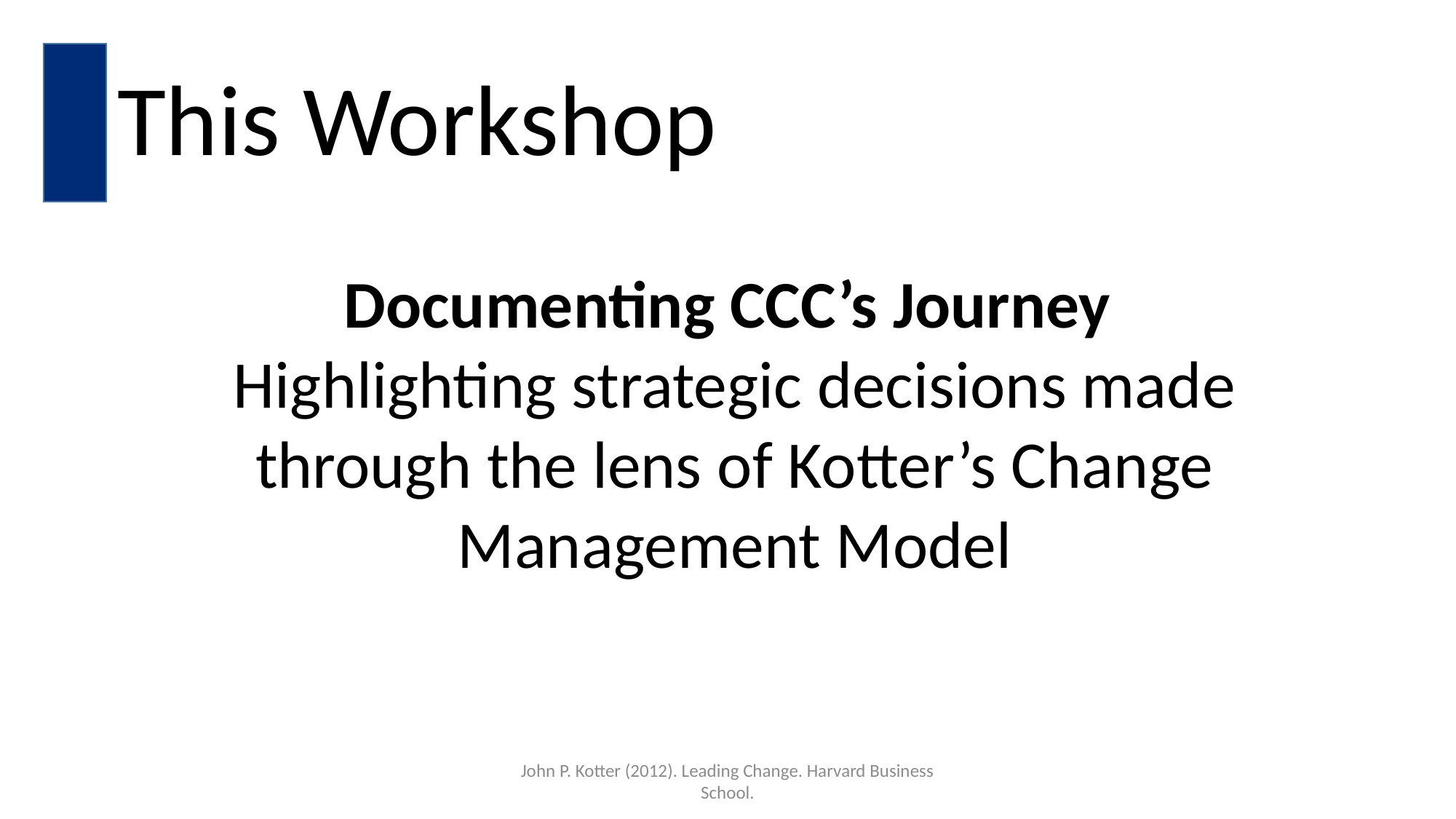

# This Workshop
Documenting CCC’s Journey
Highlighting strategic decisions made through the lens of Kotter’s Change Management Model
John P. Kotter (2012). Leading Change. Harvard Business School.